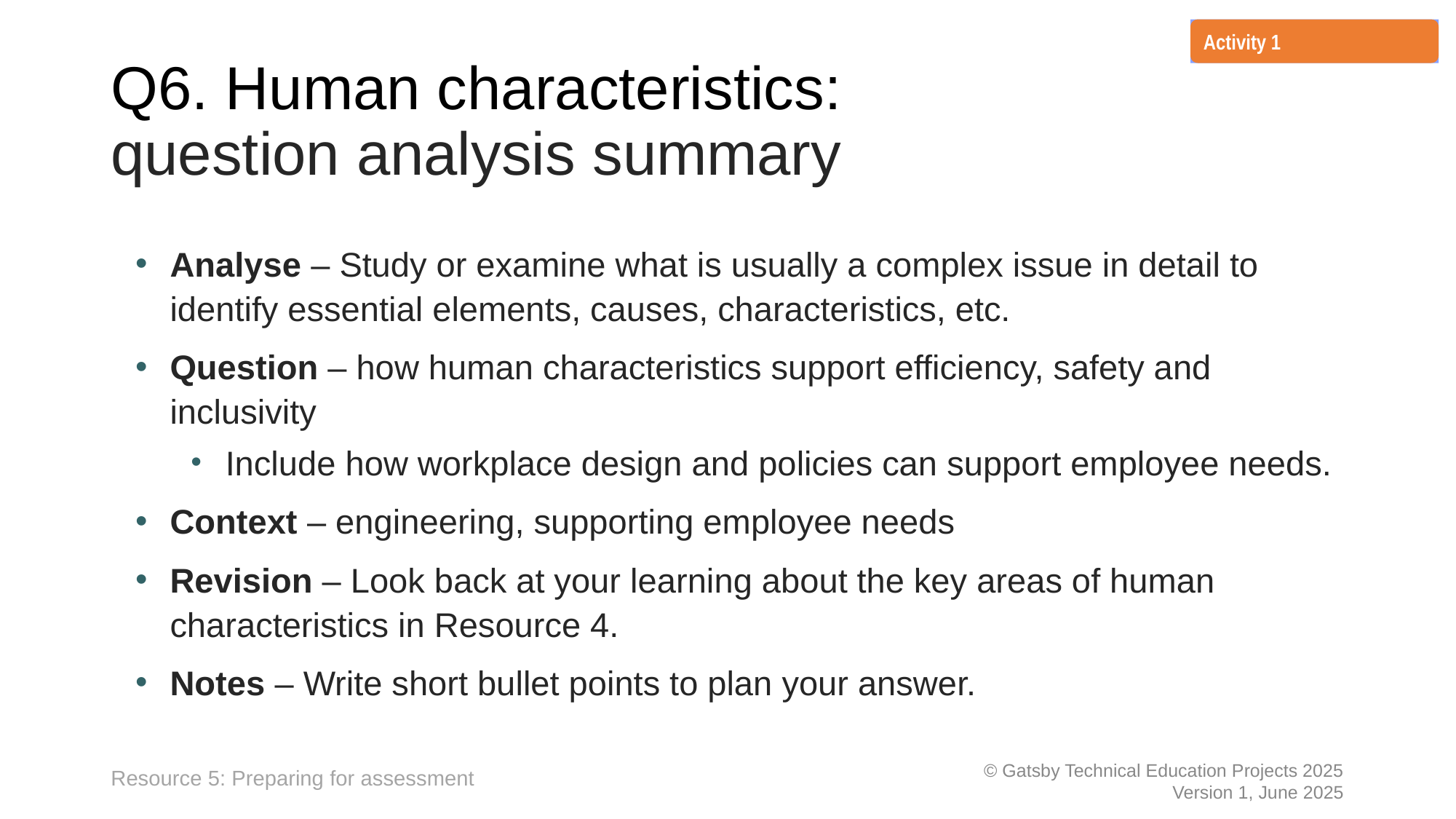

Resources needed:
???
Activity 1
# Q6. Human characteristics: question analysis summary
Analyse – Study or examine what is usually a complex issue in detail to identify essential elements, causes, characteristics, etc.
Question – how human characteristics support efficiency, safety and inclusivity
Include how workplace design and policies can support employee needs.
Context – engineering, supporting employee needs
Revision – Look back at your learning about the key areas of human characteristics in Resource 4.
Notes – Write short bullet points to plan your answer.
Resource 5: Preparing for assessment